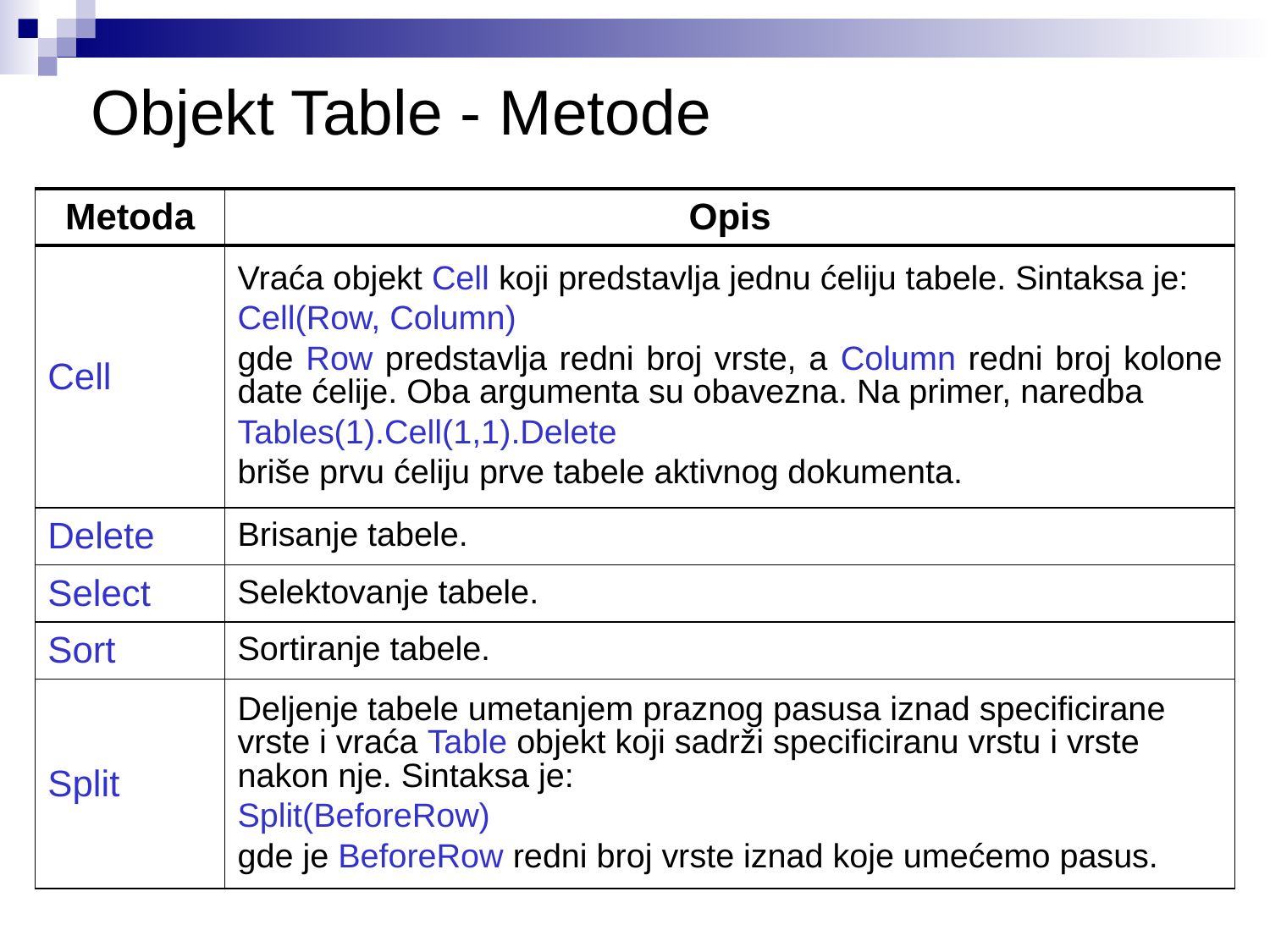

# Objekt Table - Metode
| Metoda | Opis |
| --- | --- |
| Cell | Vraća objekt Cell koji predstavlja jednu ćeliju tabele. Sintaksa je: Cell(Row, Column) gde Row predstavlja redni broj vrste, a Column redni broj kolone date ćelije. Oba argumenta su obavezna. Na primer, naredba Tables(1).Cell(1,1).Delete briše prvu ćeliju prve tabele aktivnog dokumenta. |
| Delete | Brisanje tabele. |
| Select | Selektovanje tabele. |
| Sort | Sortiranje tabele. |
| Split | Deljenje tabele umetanjem praznog pasusa iznad specificirane vrste i vraća Table objekt koji sadrži specificiranu vrstu i vrste nakon nje. Sintaksa je: Split(BeforeRow) gde je BeforeRow redni broj vrste iznad koje umećemo pasus. |